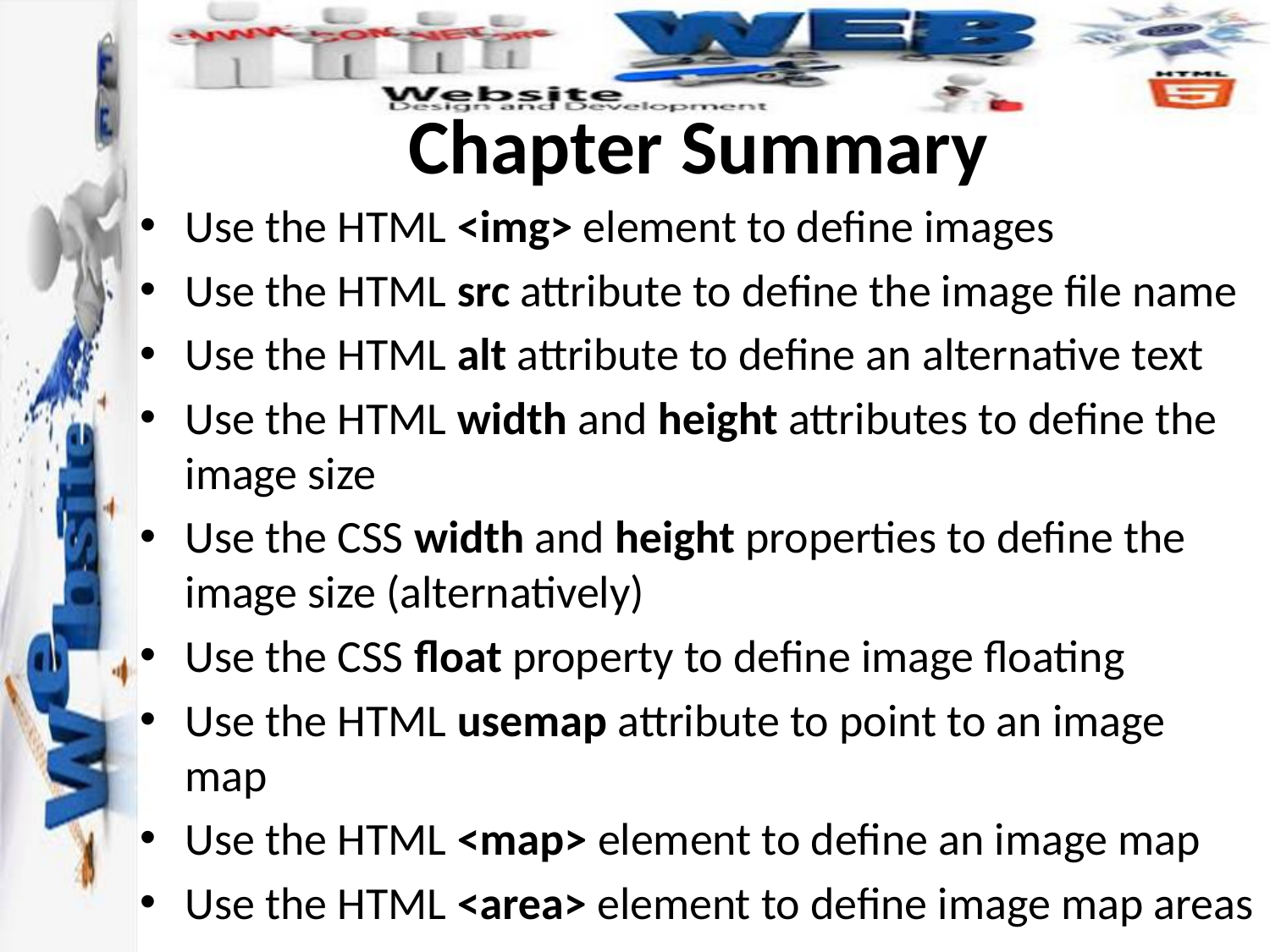

# Chapter Summary
Use the HTML <img> element to define images
Use the HTML src attribute to define the image file name
Use the HTML alt attribute to define an alternative text
Use the HTML width and height attributes to define the image size
Use the CSS width and height properties to define the image size (alternatively)
Use the CSS float property to define image floating
Use the HTML usemap attribute to point to an image map
Use the HTML <map> element to define an image map
Use the HTML <area> element to define image map areas